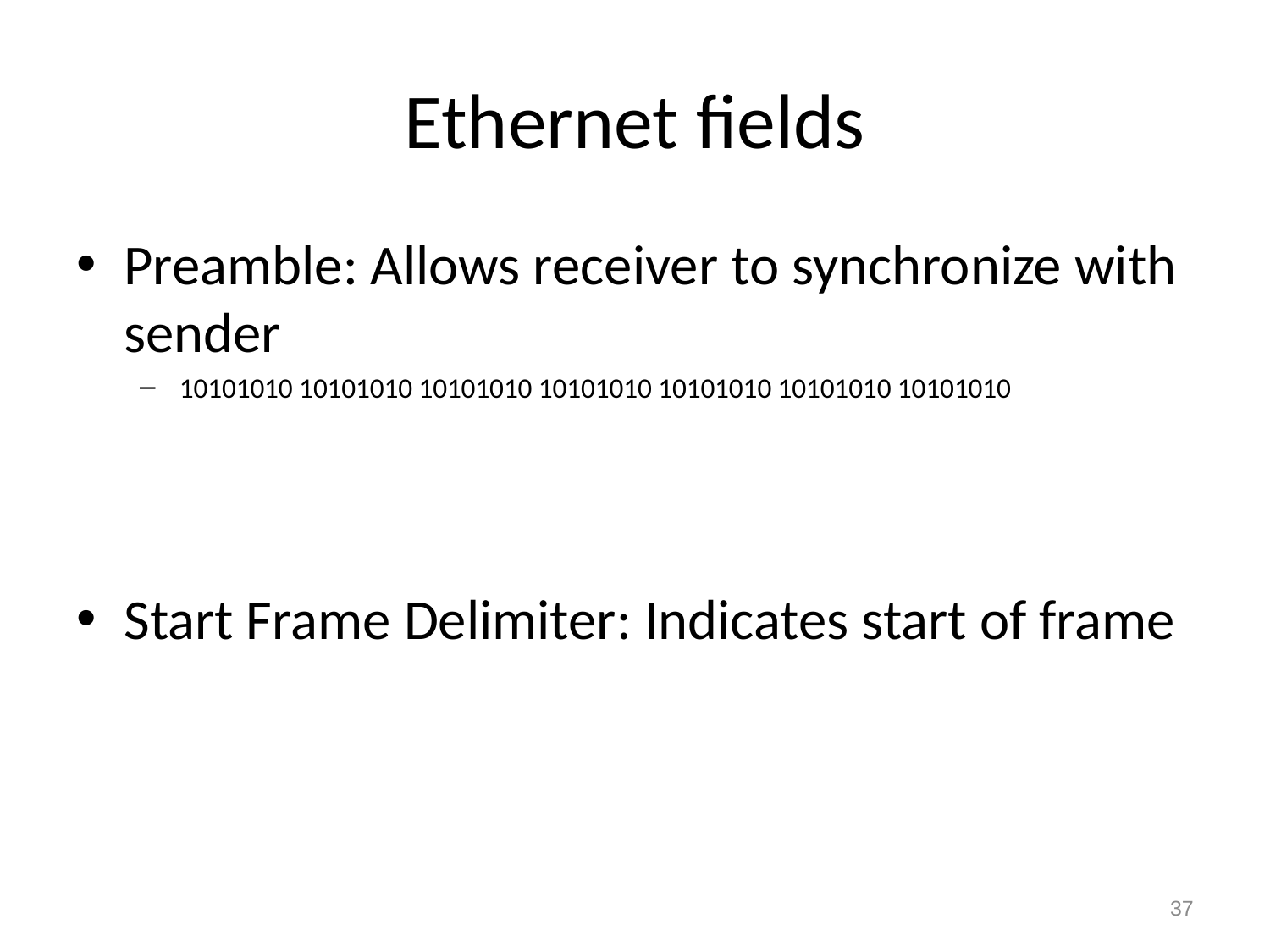

# Ethernet fields
Preamble: Allows receiver to synchronize with sender
10101010 10101010 10101010 10101010 10101010 10101010 10101010

Start Frame Delimiter: Indicates start of frame

37